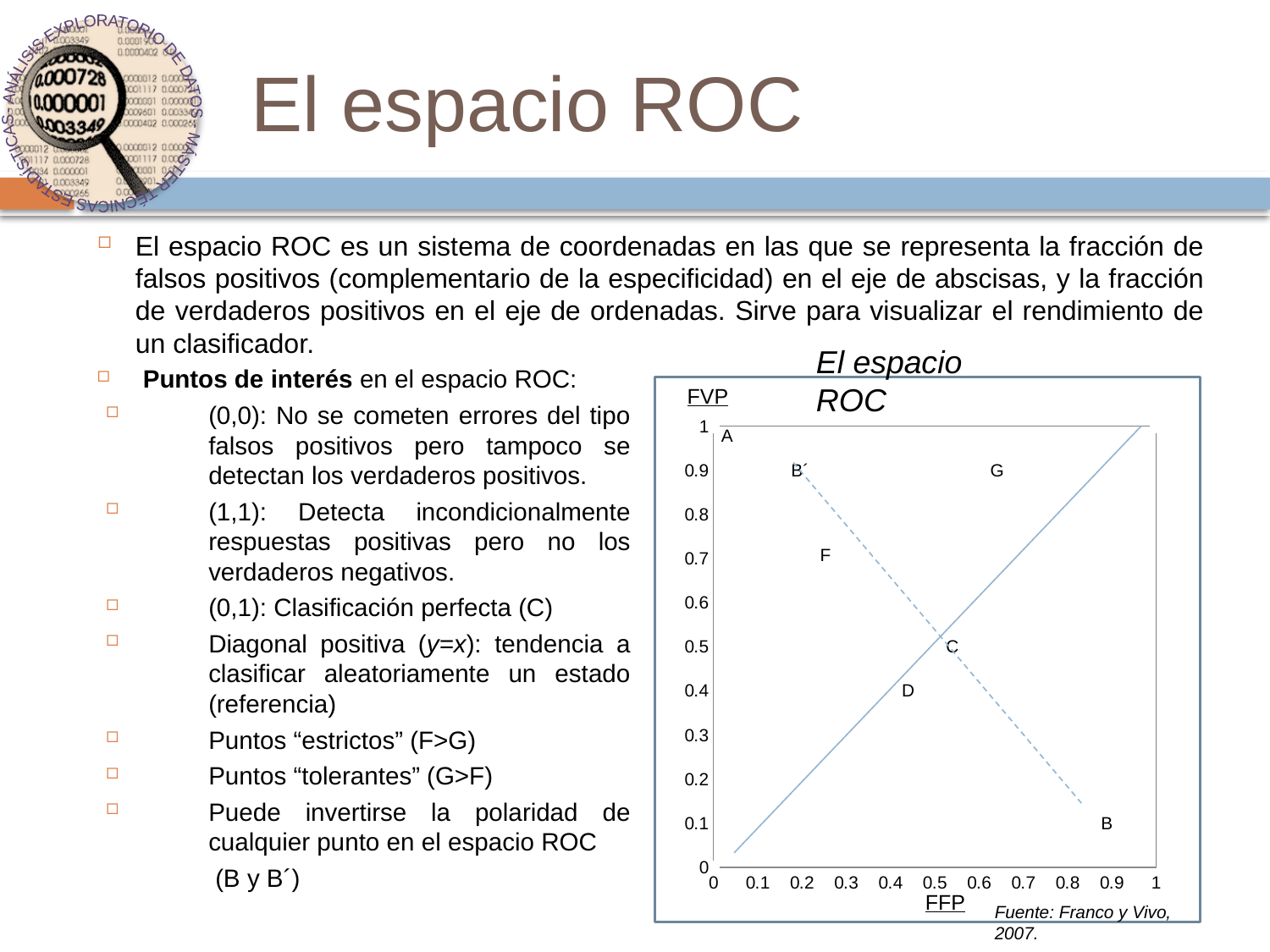

# El espacio ROC
El espacio ROC es un sistema de coordenadas en las que se representa la fracción de falsos positivos (complementario de la especificidad) en el eje de abscisas, y la fracción de verdaderos positivos en el eje de ordenadas. Sirve para visualizar el rendimiento de un clasificador.
El espacio ROC
Puntos de interés en el espacio ROC:
(0,0): No se cometen errores del tipo falsos positivos pero tampoco se detectan los verdaderos positivos.
(1,1): Detecta incondicionalmente respuestas positivas pero no los verdaderos negativos.
(0,1): Clasificación perfecta (C)
Diagonal positiva (y=x): tendencia a clasificar aleatoriamente un estado (referencia)
Puntos “estrictos” (F>G)
Puntos “tolerantes” (G>F)
Puede invertirse la polaridad de cualquier punto en el espacio ROC
	 (B y B´)

FVP

### Chart

| Category |  |
|---|---|
FFP
Fuente: Franco y Vivo, 2007.